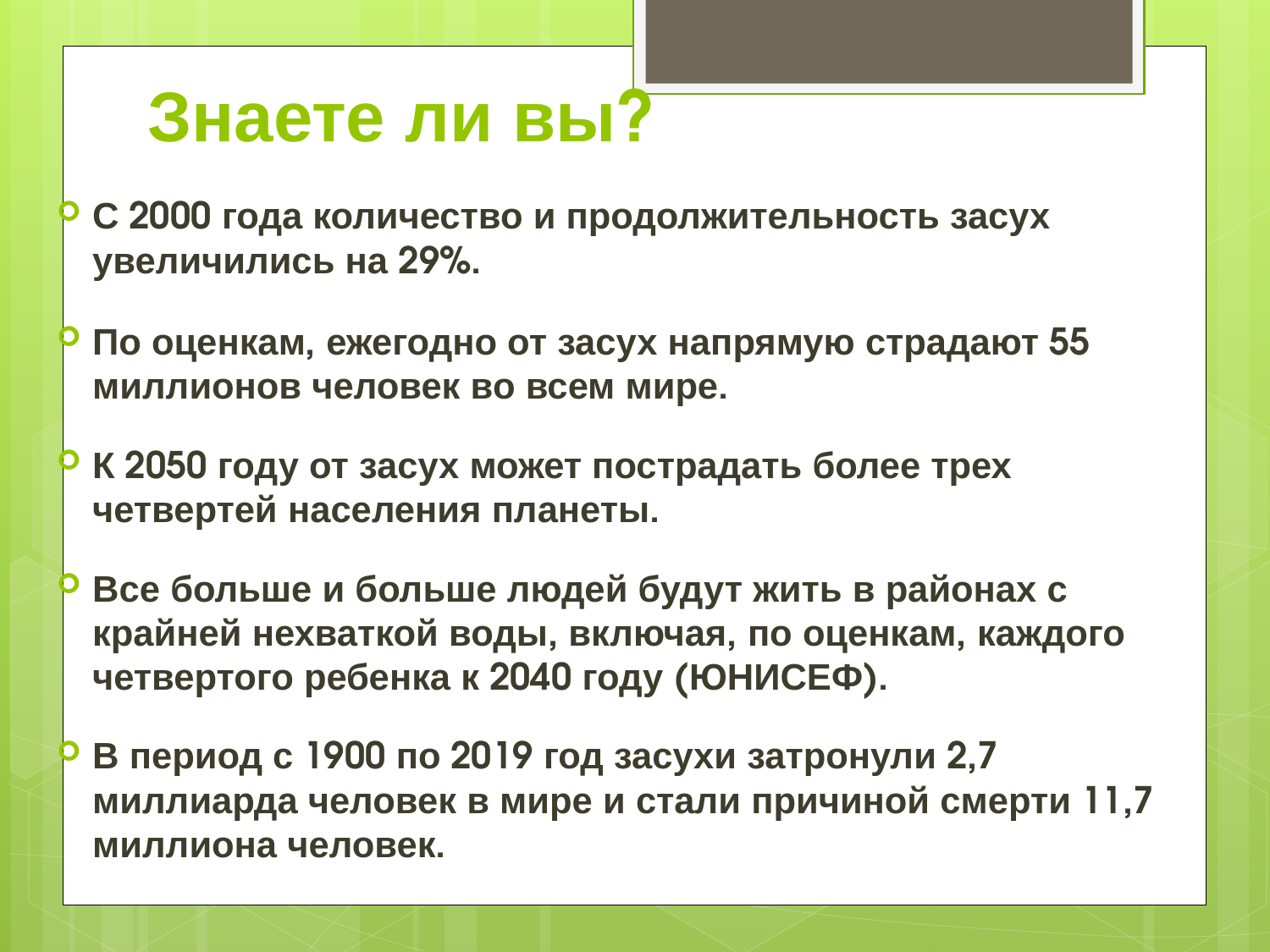

# Знаете ли вы?
С 2000 года количество и продолжительность засух увеличились на 29%.

По оценкам, ежегодно от засух напрямую страдают 55 миллионов человек во всем мире.

К 2050 году от засух может пострадать более трех четвертей населения планеты.

Все больше и больше людей будут жить в районах с крайней нехваткой воды, включая, по оценкам, каждого четвертого ребенка к 2040 году (ЮНИСЕФ).

В период с 1900 по 2019 год засухи затронули 2,7 миллиарда человек в мире и стали причиной смерти 11,7 миллиона человек.